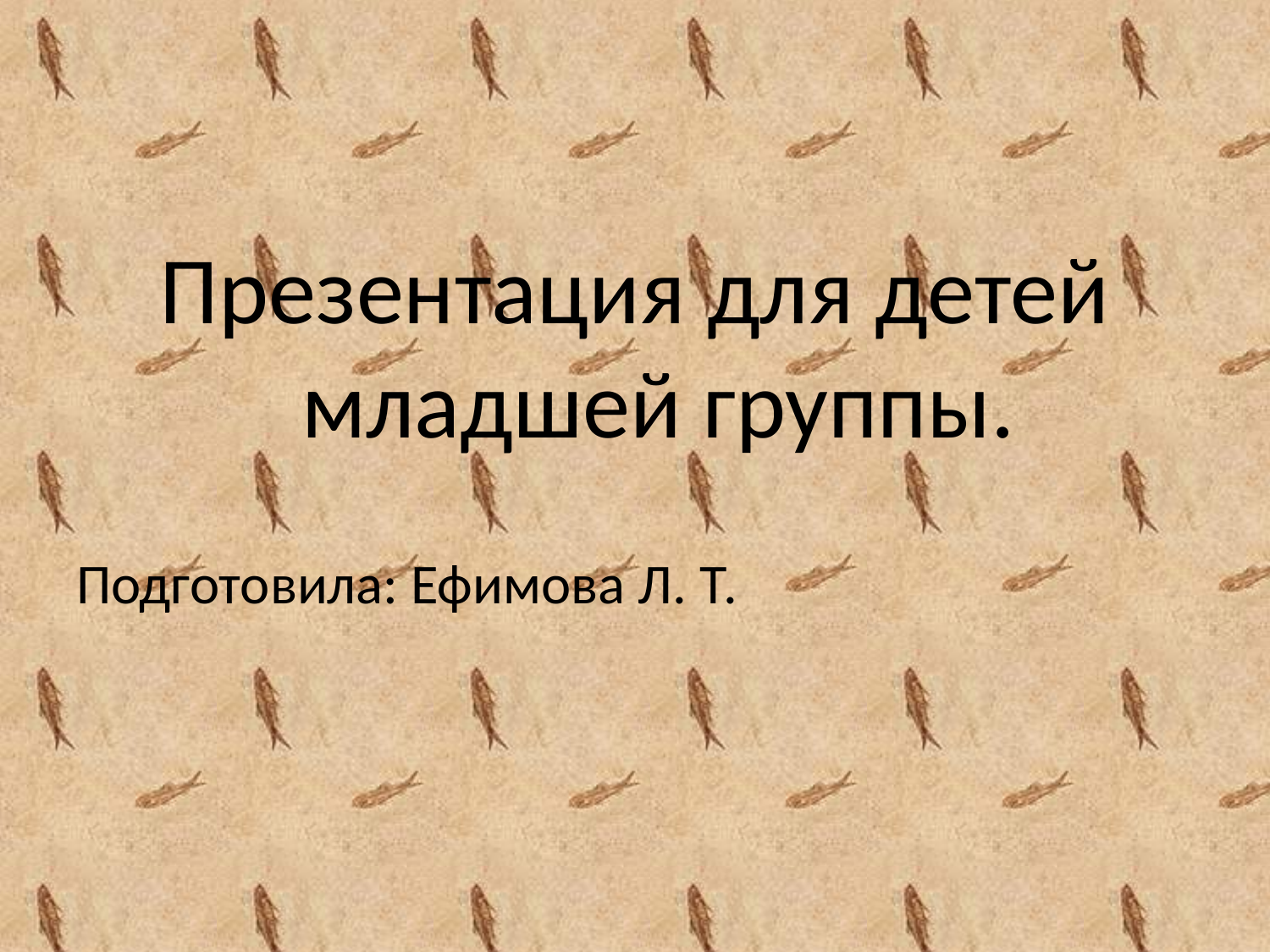

#
Презентация для детей младшей группы.

Подготовила: Ефимова Л. Т.